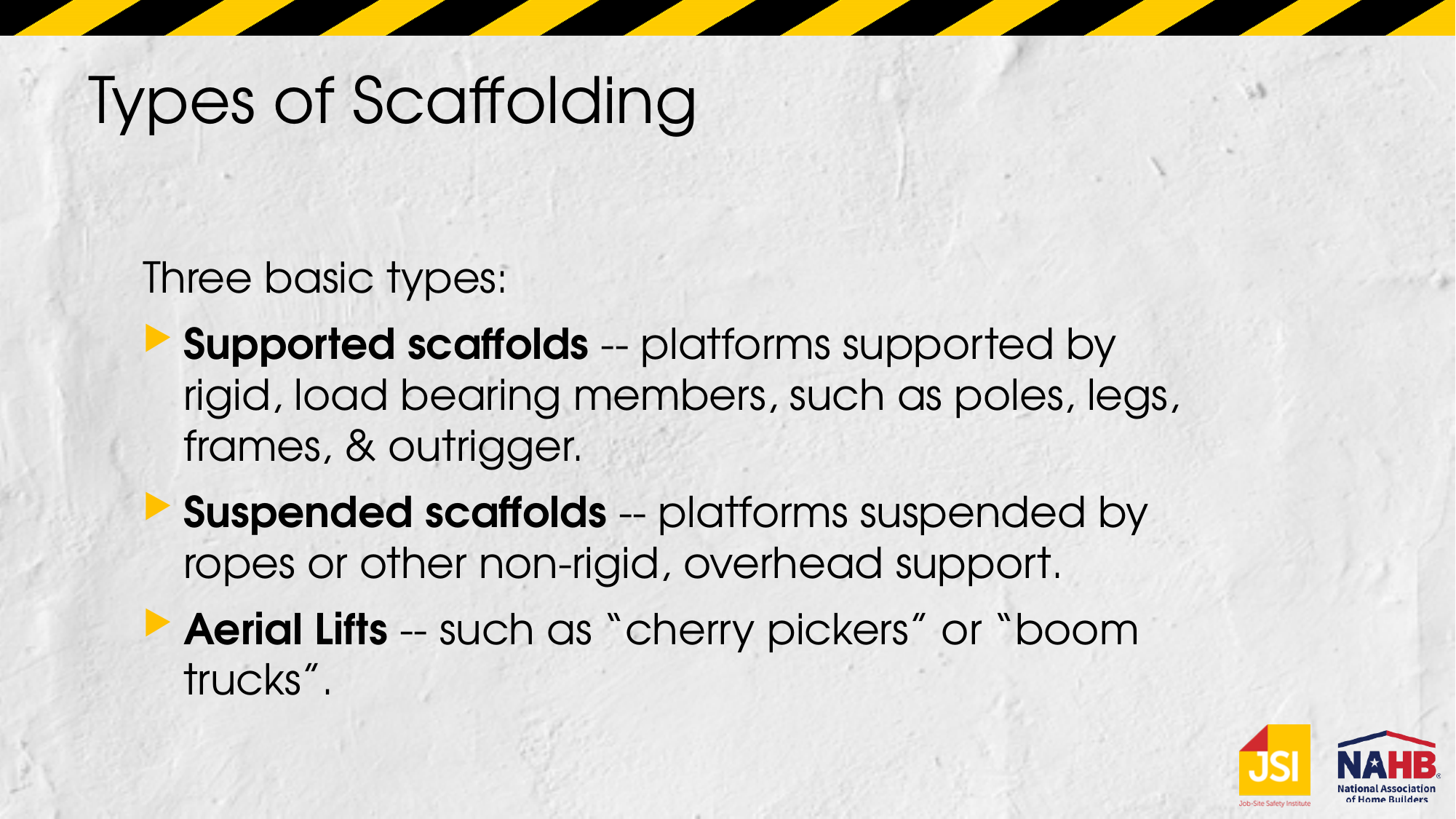

# Types of Scaffolding
Three basic types:
Supported scaffolds -- platforms supported by rigid, load bearing members, such as poles, legs, frames, & outrigger.
Suspended scaffolds -- platforms suspended by ropes or other non-rigid, overhead support.
Aerial Lifts -- such as “cherry pickers” or “boom trucks”.